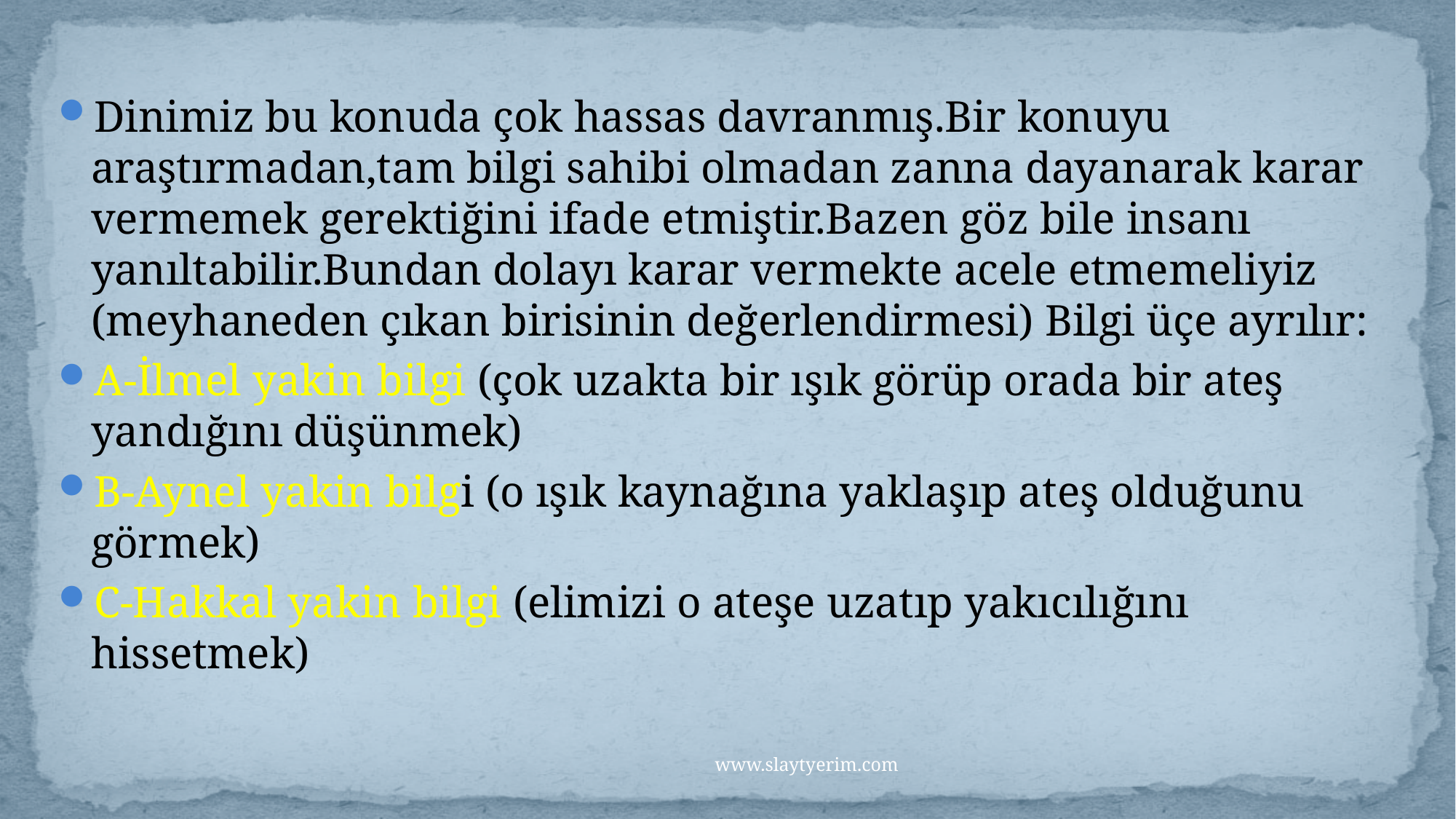

Dinimiz bu konuda çok hassas davranmış.Bir konuyu araştırmadan,tam bilgi sahibi olmadan zanna dayanarak karar vermemek gerektiğini ifade etmiştir.Bazen göz bile insanı yanıltabilir.Bundan dolayı karar vermekte acele etmemeliyiz (meyhaneden çıkan birisinin değerlendirmesi) Bilgi üçe ayrılır:
A-İlmel yakin bilgi (çok uzakta bir ışık görüp orada bir ateş yandığını düşünmek)
B-Aynel yakin bilgi (o ışık kaynağına yaklaşıp ateş olduğunu görmek)
C-Hakkal yakin bilgi (elimizi o ateşe uzatıp yakıcılığını hissetmek)

www.slaytyerim.com